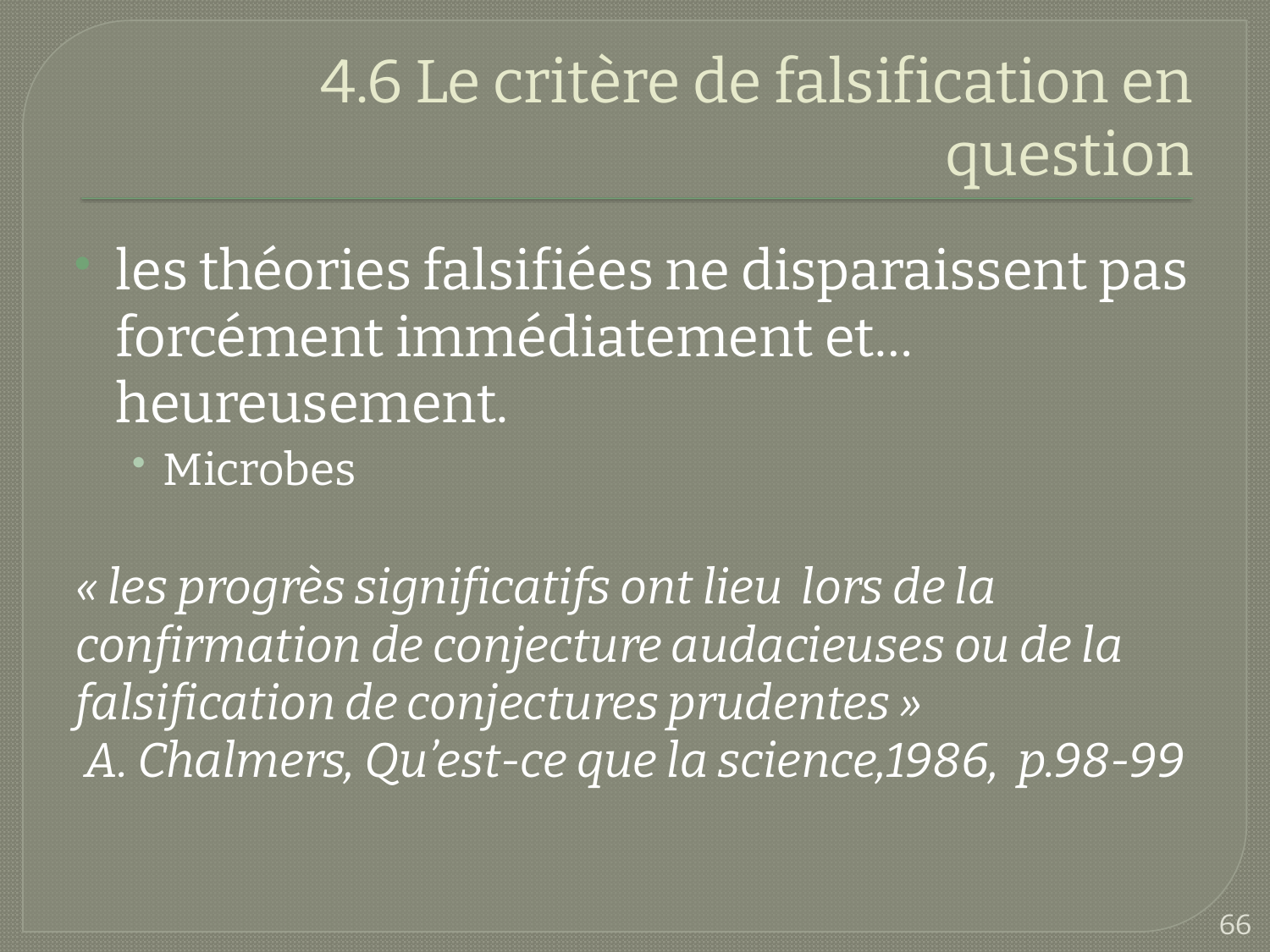

# 4.6 Le critère de falsification en question
les théories falsifiées ne disparaissent pas forcément immédiatement et…heureusement.
Microbes

« les progrès significatifs ont lieu  lors de la confirmation de conjecture audacieuses ou de la falsification de conjectures prudentes »
 A. Chalmers, Qu’est-ce que la science,1986,  p.98-99

66